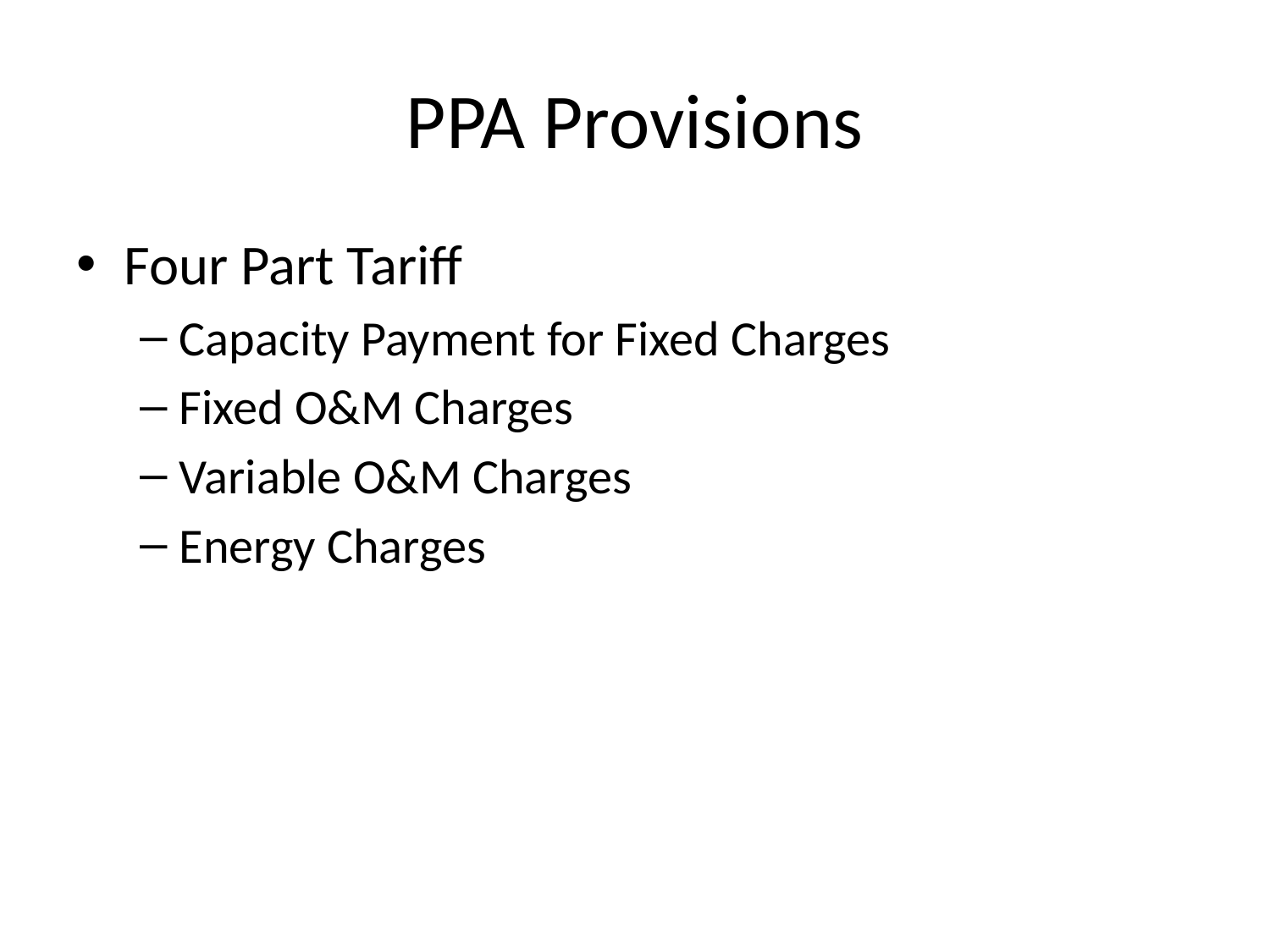

# PPA Provisions
Four Part Tariff
Capacity Payment for Fixed Charges
Fixed O&M Charges
Variable O&M Charges
Energy Charges